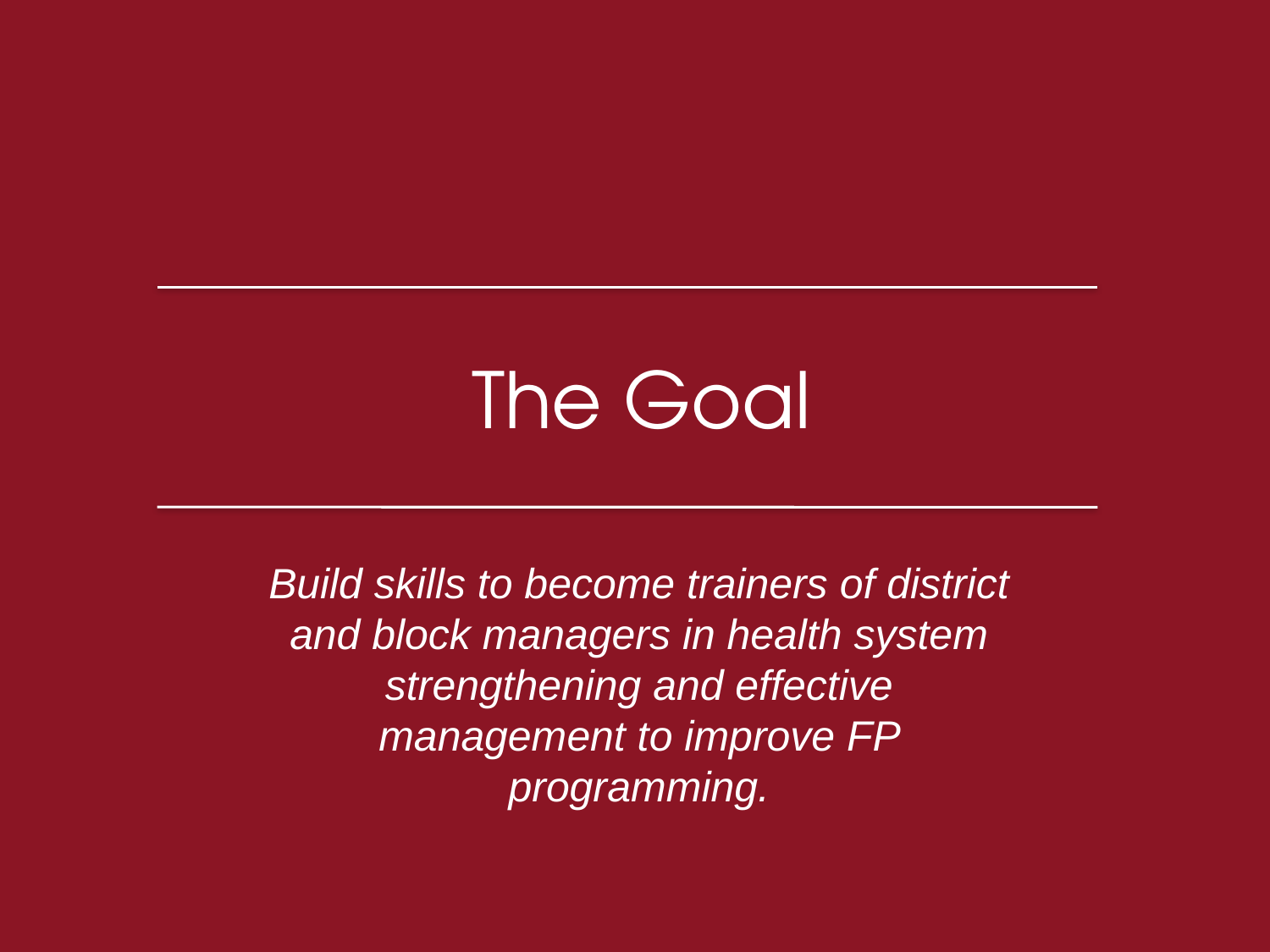

The Goal
Build skills to become trainers of district and block managers in health system strengthening and effective management to improve FP programming.